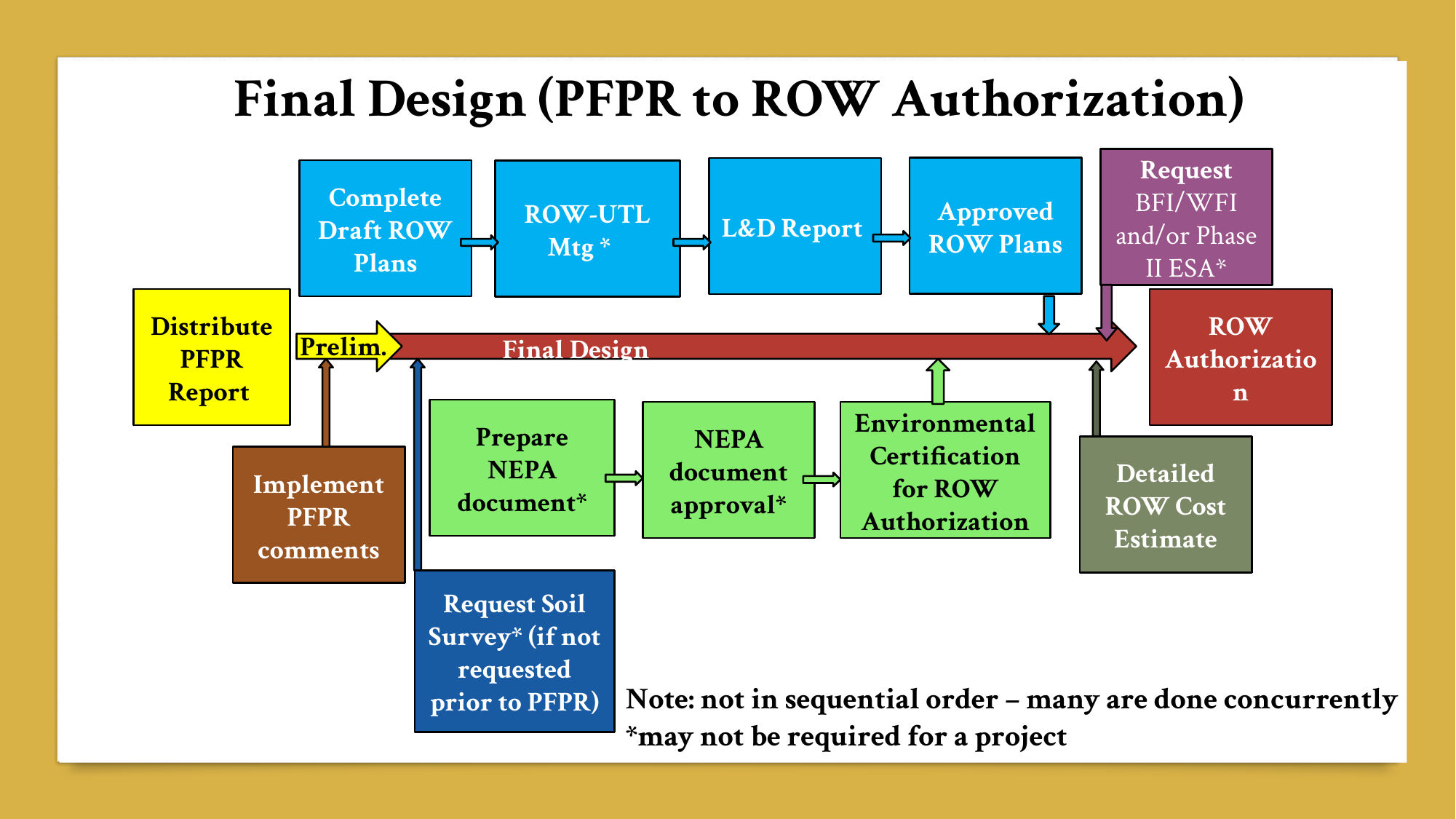

Final Design (PFPR to ROW Authorization)

Request BFI/WFI and/or Phase II ESA*
Approved ROW Plans
L&D Report
Complete Draft ROW Plans
ROW-UTL Mtg *

Distribute PFPR Report
ROW Authorization

Prelim.
Final Design

Prepare NEPA document*
NEPA document approval*
Environmental Certification for ROW Authorization
Detailed ROW Cost Estimate
Implement PFPR comments

Request Soil Survey* (if not requested prior to PFPR)
Note: not in sequential order – many are done concurrently
*may not be required for a project